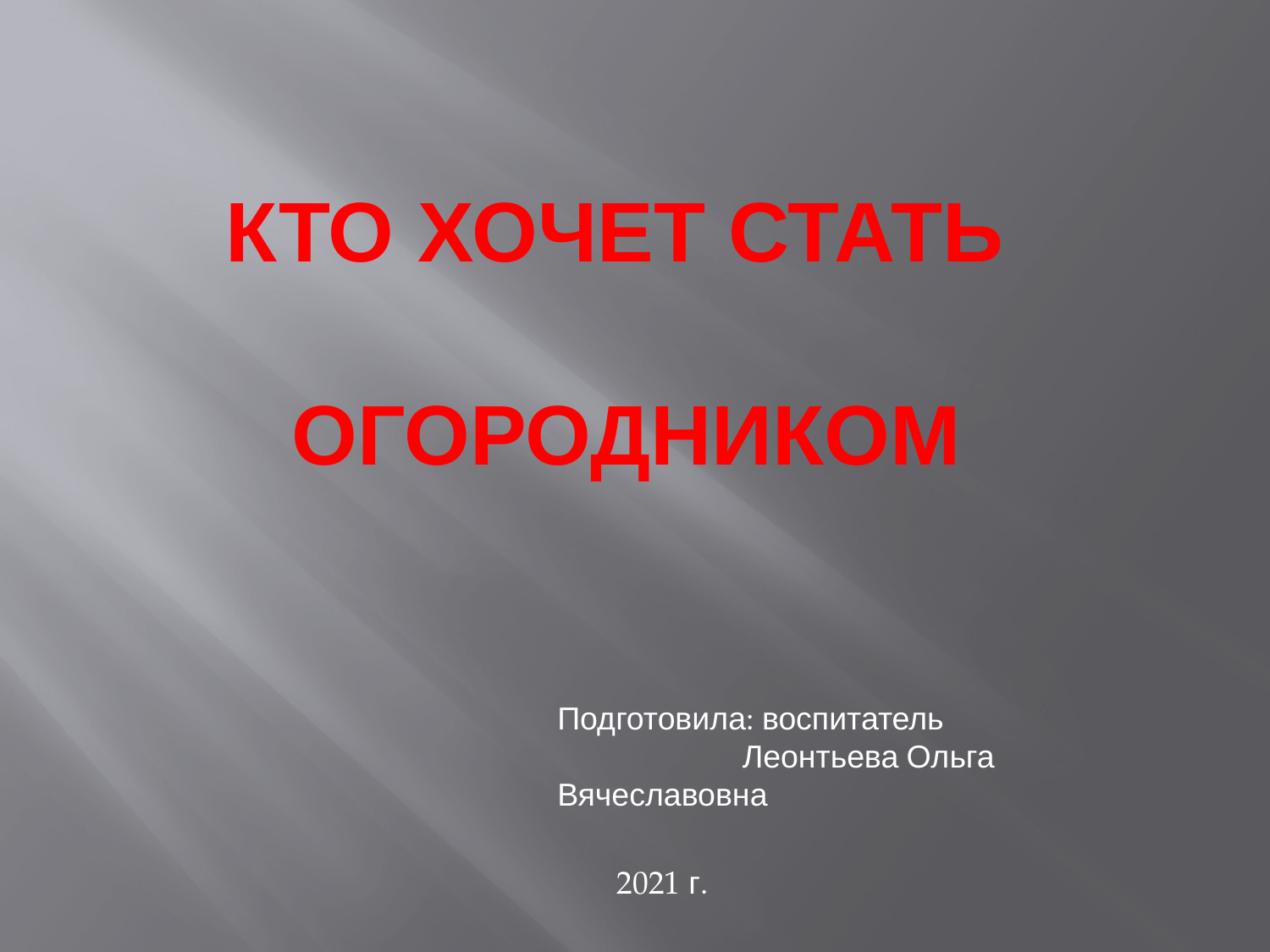

# Кто хочет стать огородником

Подготовила: воспитатель
                       Леонтьева Ольга Вячеславовна
2021 г.